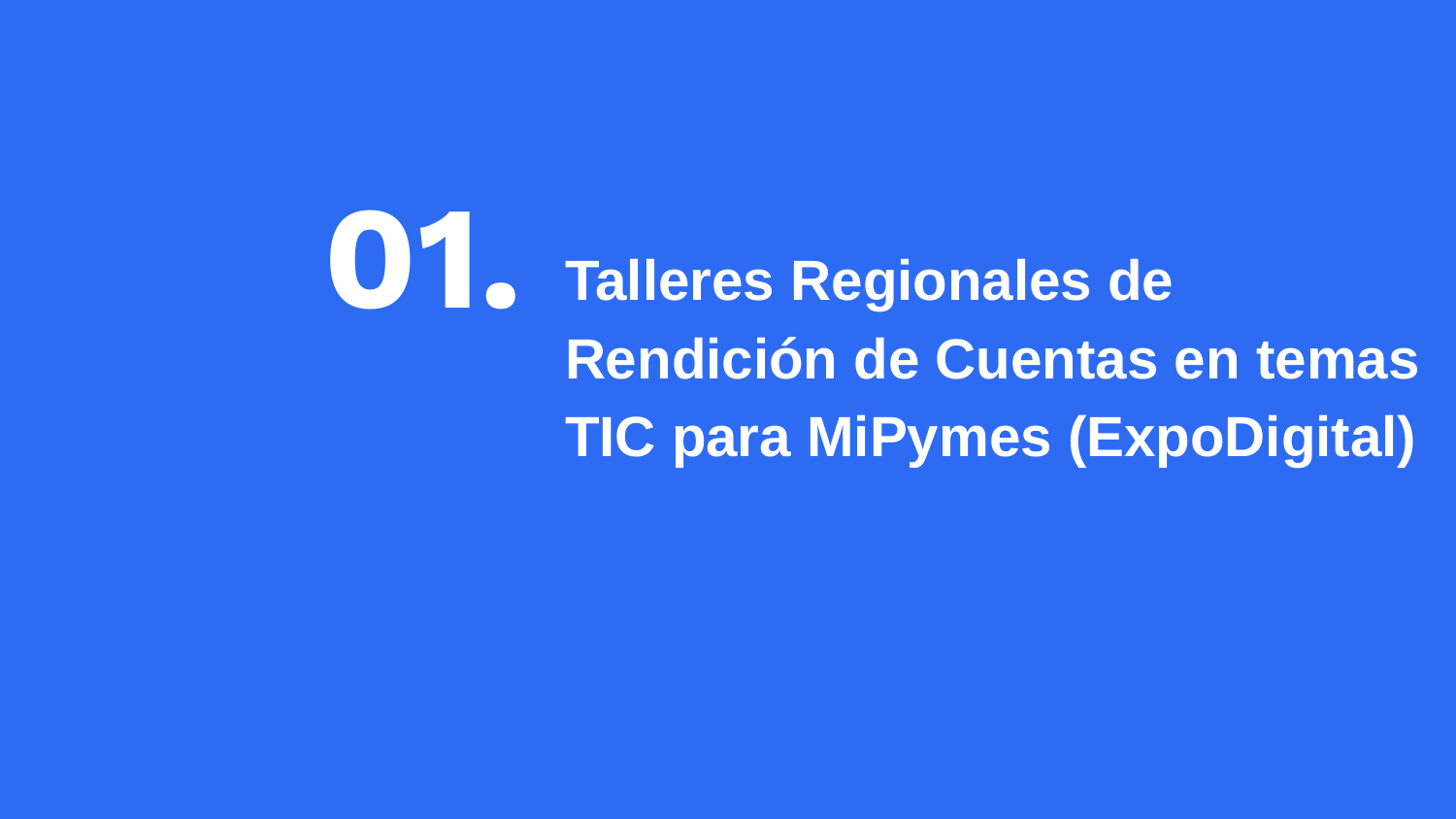

01.
# Talleres Regionales de Rendición de Cuentas en temas TIC para MiPymes (ExpoDigital)